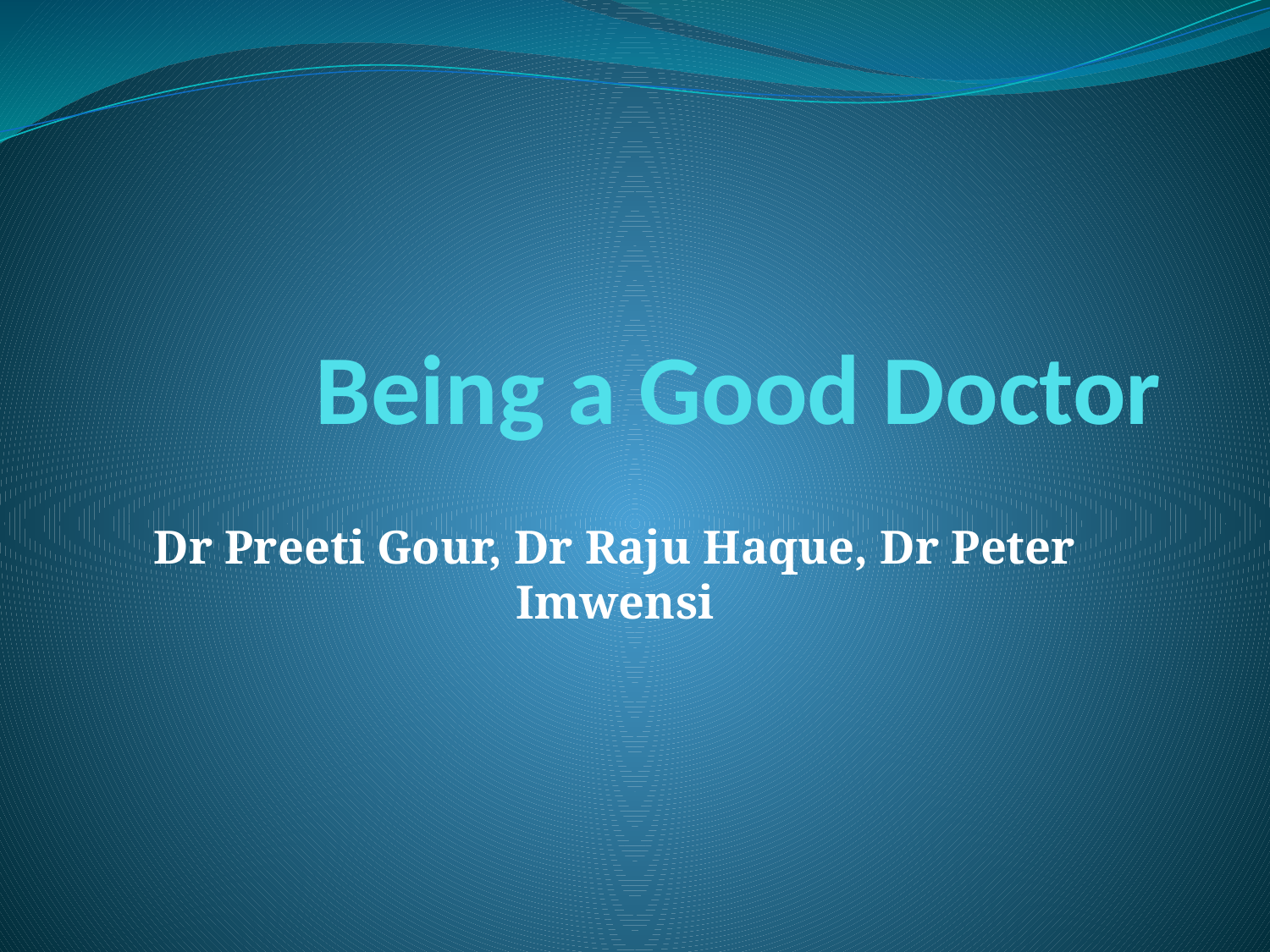

# Being a Good Doctor

Dr Preeti Gour, Dr Raju Haque, Dr Peter Imwensi